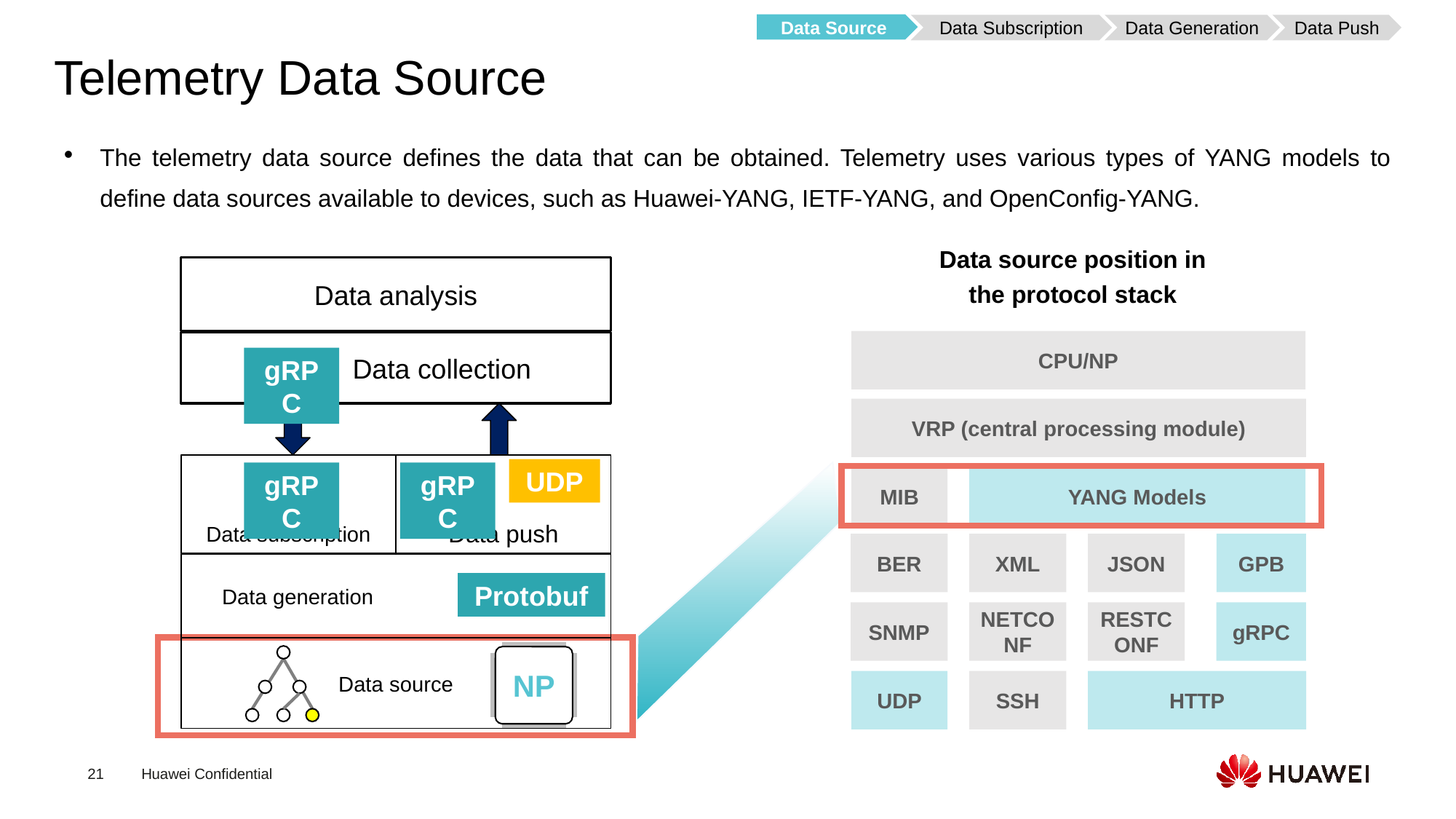

Data Source
Data Subscription
Data Generation
Data Push
# Telemetry Data Source
The telemetry data source defines the data that can be obtained. Telemetry uses various types of YANG models to define data sources available to devices, such as Huawei-YANG, IETF-YANG, and OpenConfig-YANG.

Data source position in the protocol stack
Data analysis
            Data collection
gRPC

Data subscription

Data push
UDP
gRPC
gRPC
     Data generation
Protobuf

Data source
NP

CPU/NP
VRP (central processing module)

MIB
YANG Models
BER
XML
JSON
GPB
SNMP
NETCONF
RESTCONF
gRPC
UDP
SSH
HTTP